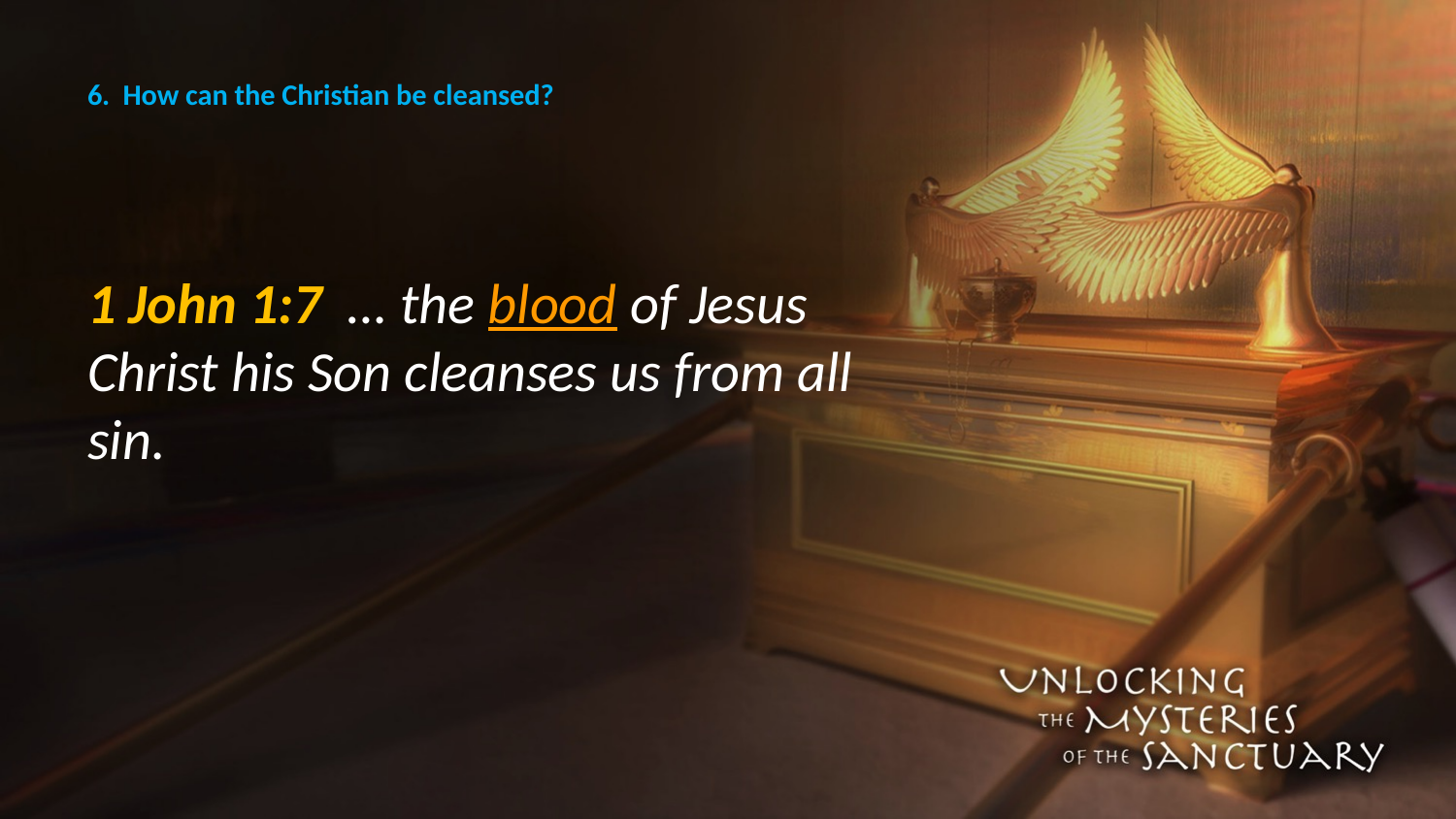

# 6.  How can the Christian be cleansed?

1 John 1:7  … the blood of Jesus Christ his Son cleanses us from all sin.